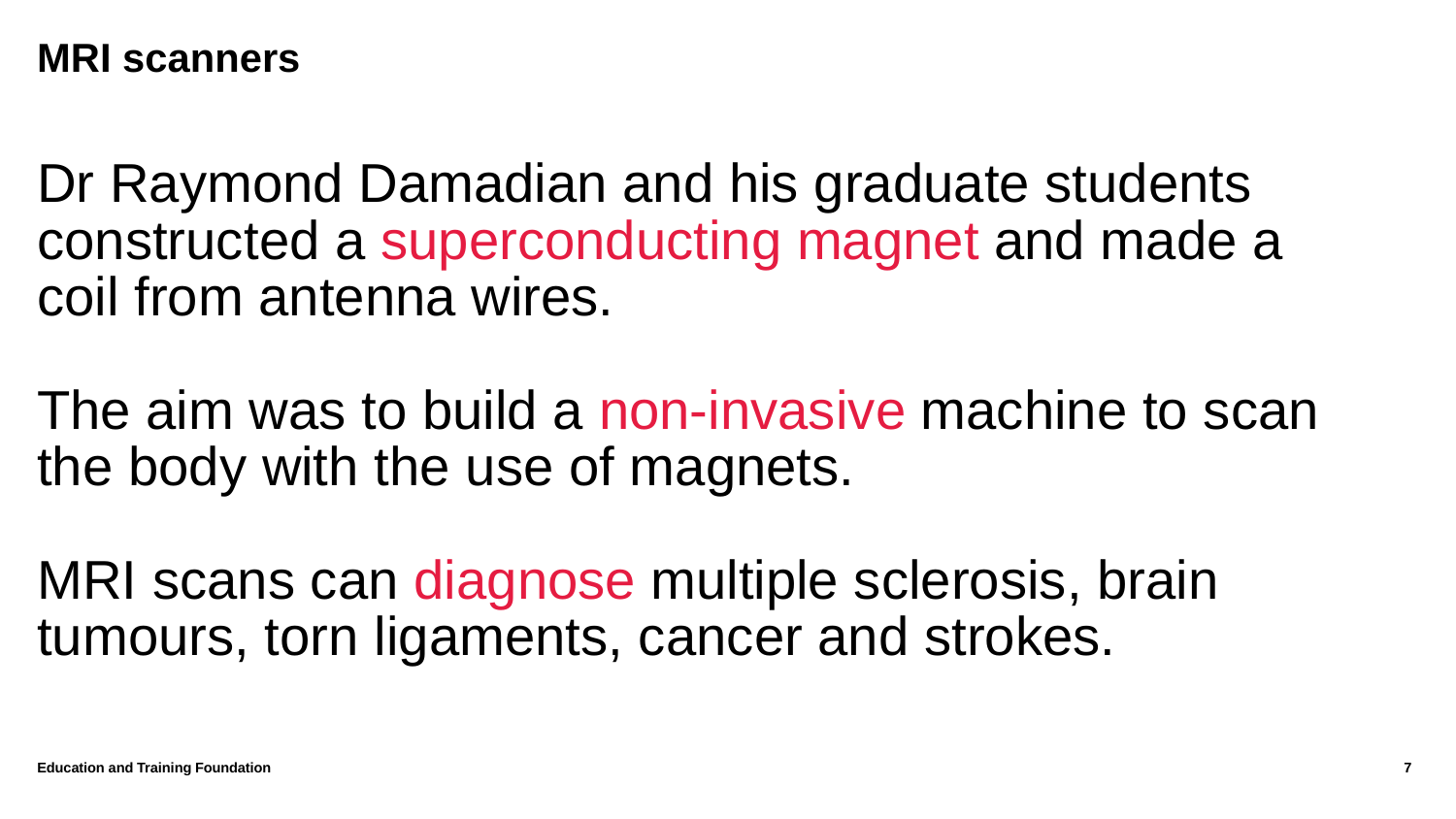

# MRI scanners
Dr Raymond Damadian and his graduate students constructed a superconducting magnet and made a coil from antenna wires.

The aim was to build a non-invasive machine to scan the body with the use of magnets.

MRI scans can diagnose multiple sclerosis, brain tumours, torn ligaments, cancer and strokes.
Education and Training Foundation
7